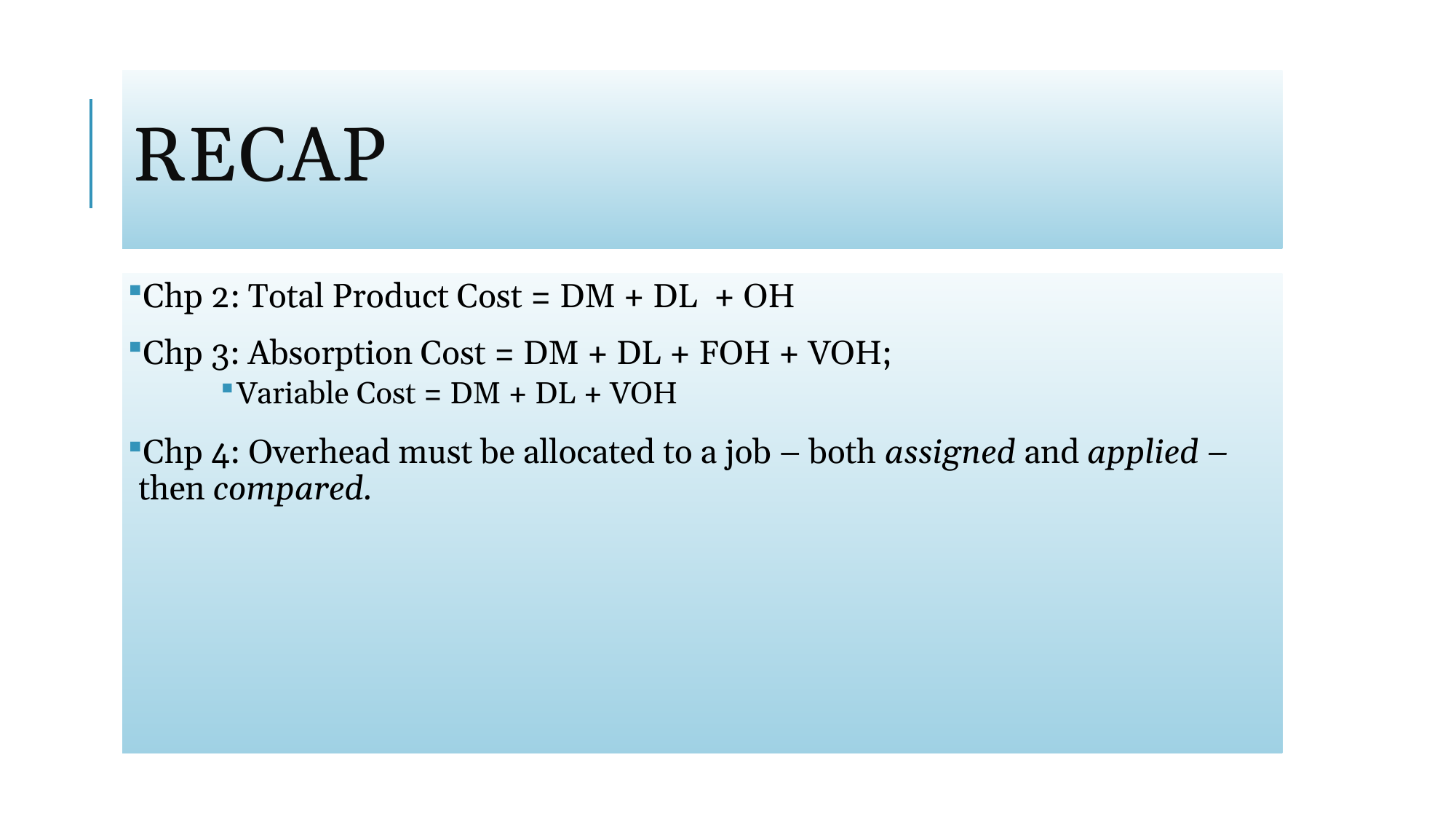

# Recap
Chp 2: Total Product Cost = DM + DL  + OH
Chp 3: Absorption Cost = DM + DL + FOH + VOH;
Variable Cost = DM + DL + VOH
Chp 4: Overhead must be allocated to a job – both assigned and applied – then compared.